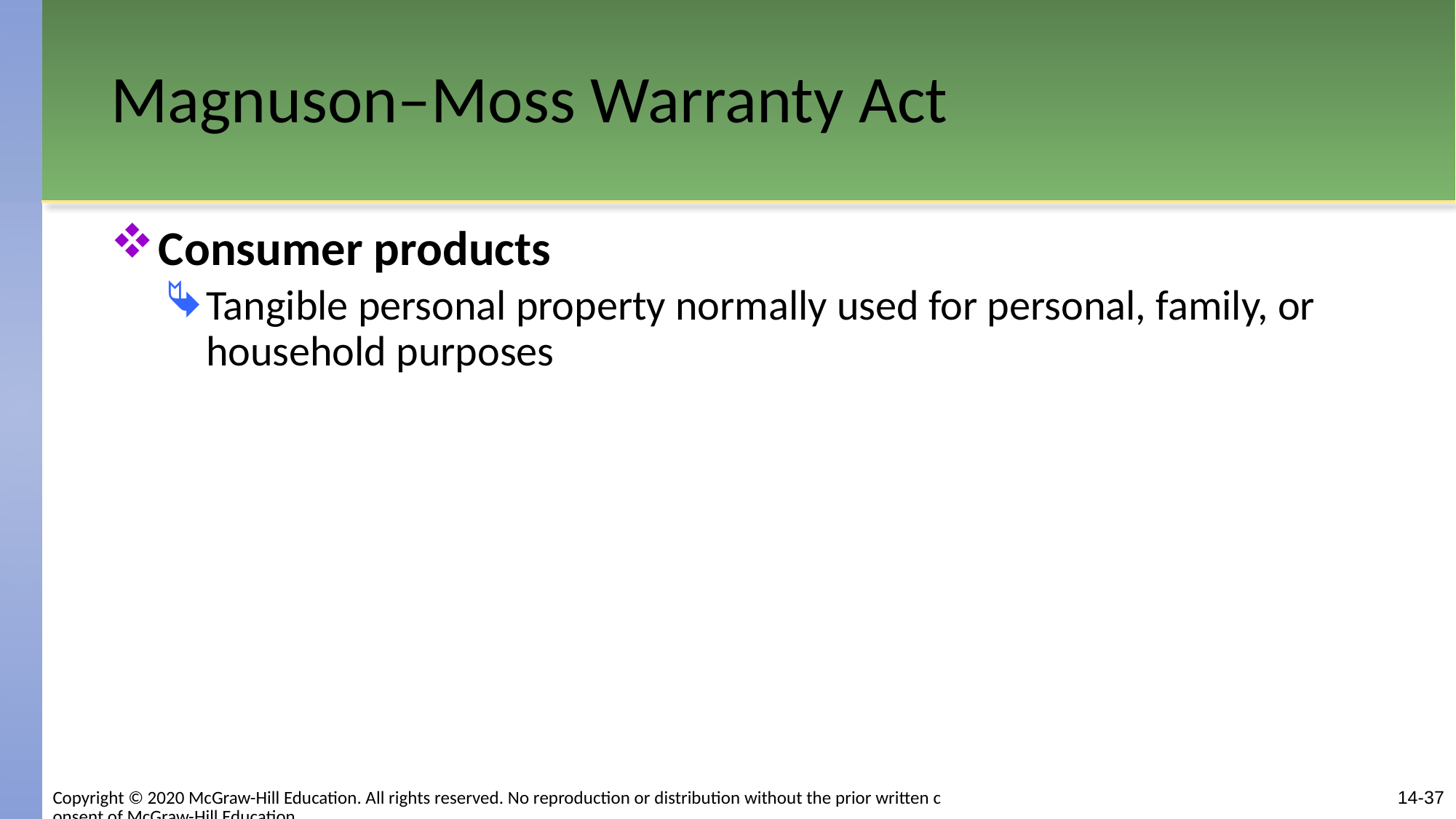

# Magnuson–Moss Warranty Act
Consumer products
Tangible personal property normally used for personal, family, or household purposes

Copyright © 2020 McGraw-Hill Education. All rights reserved. No reproduction or distribution without the prior written consent of McGraw-Hill Education.
14-37